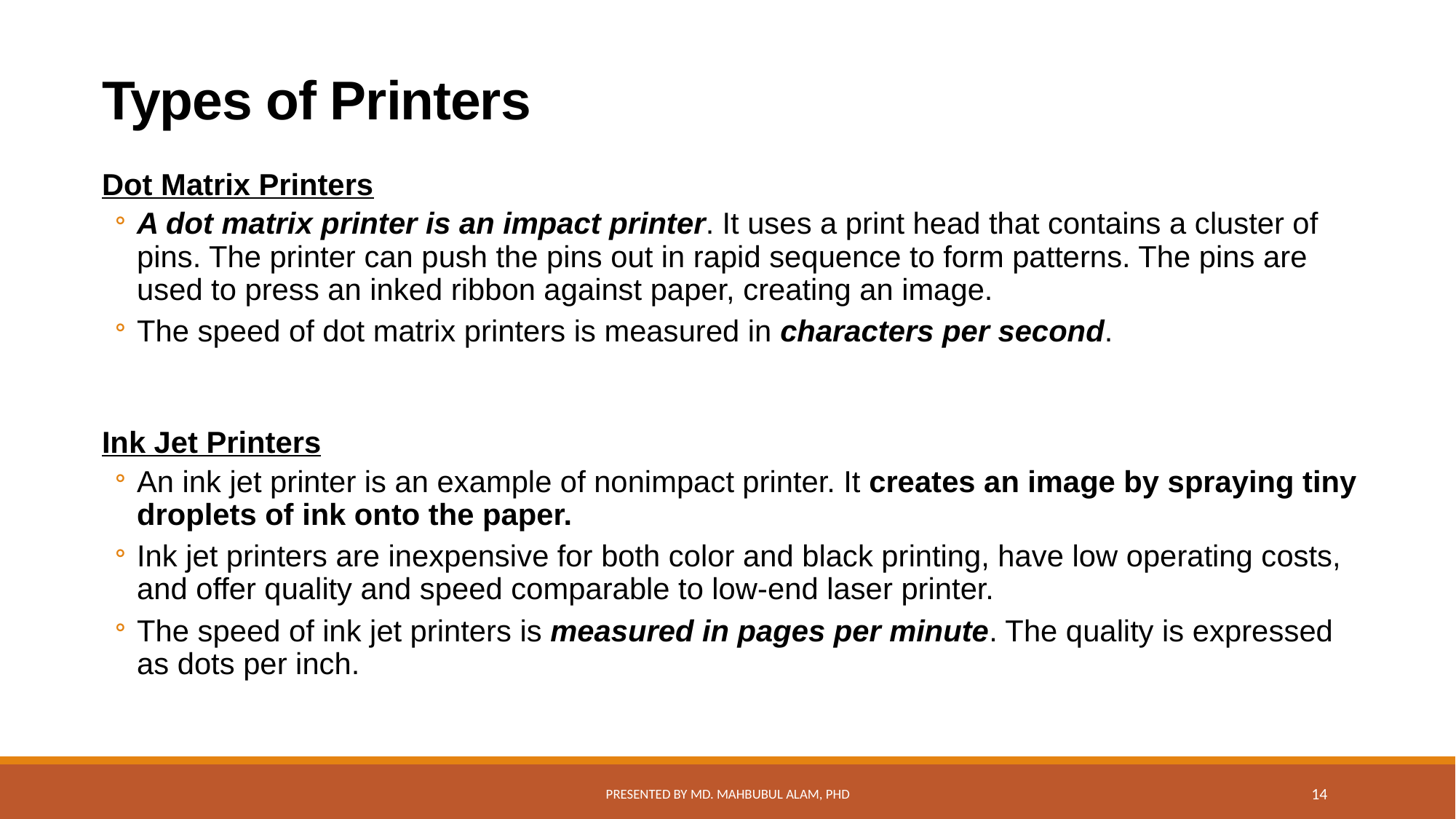

# Types of Printers
Dot Matrix Printers
A dot matrix printer is an impact printer. It uses a print head that contains a cluster of pins. The printer can push the pins out in rapid sequence to form patterns. The pins are used to press an inked ribbon against paper, creating an image.
The speed of dot matrix printers is measured in characters per second.

Ink Jet Printers
An ink jet printer is an example of nonimpact printer. It creates an image by spraying tiny droplets of ink onto the paper.
Ink jet printers are inexpensive for both color and black printing, have low operating costs, and offer quality and speed comparable to low-end laser printer.
The speed of ink jet printers is measured in pages per minute. The quality is expressed as dots per inch.
Presented by Md. Mahbubul Alam, PhD
14